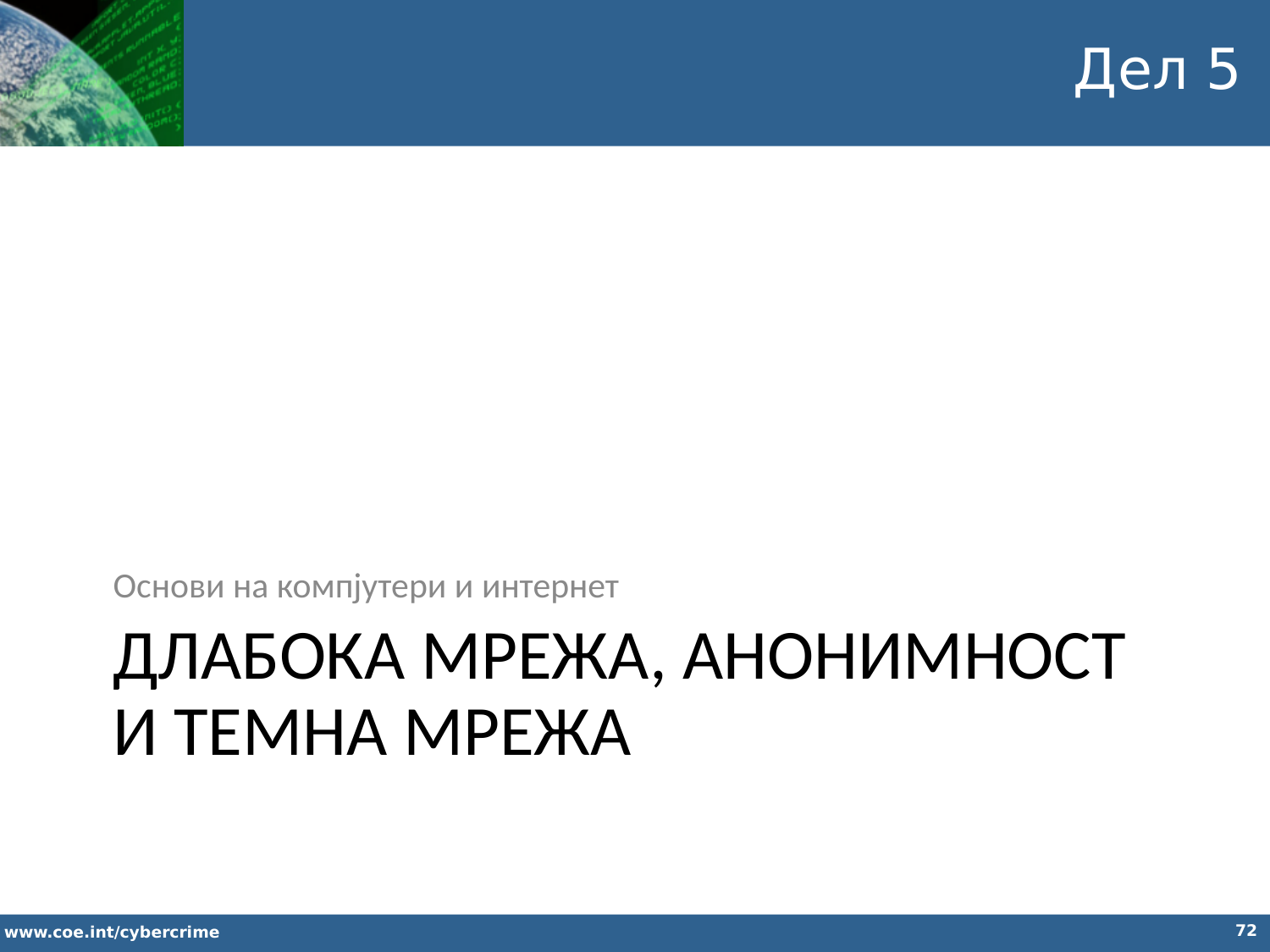

Дел 5
Основи на компјутери и интернет
# Длабока мрежа, анонимност и темна мрежа